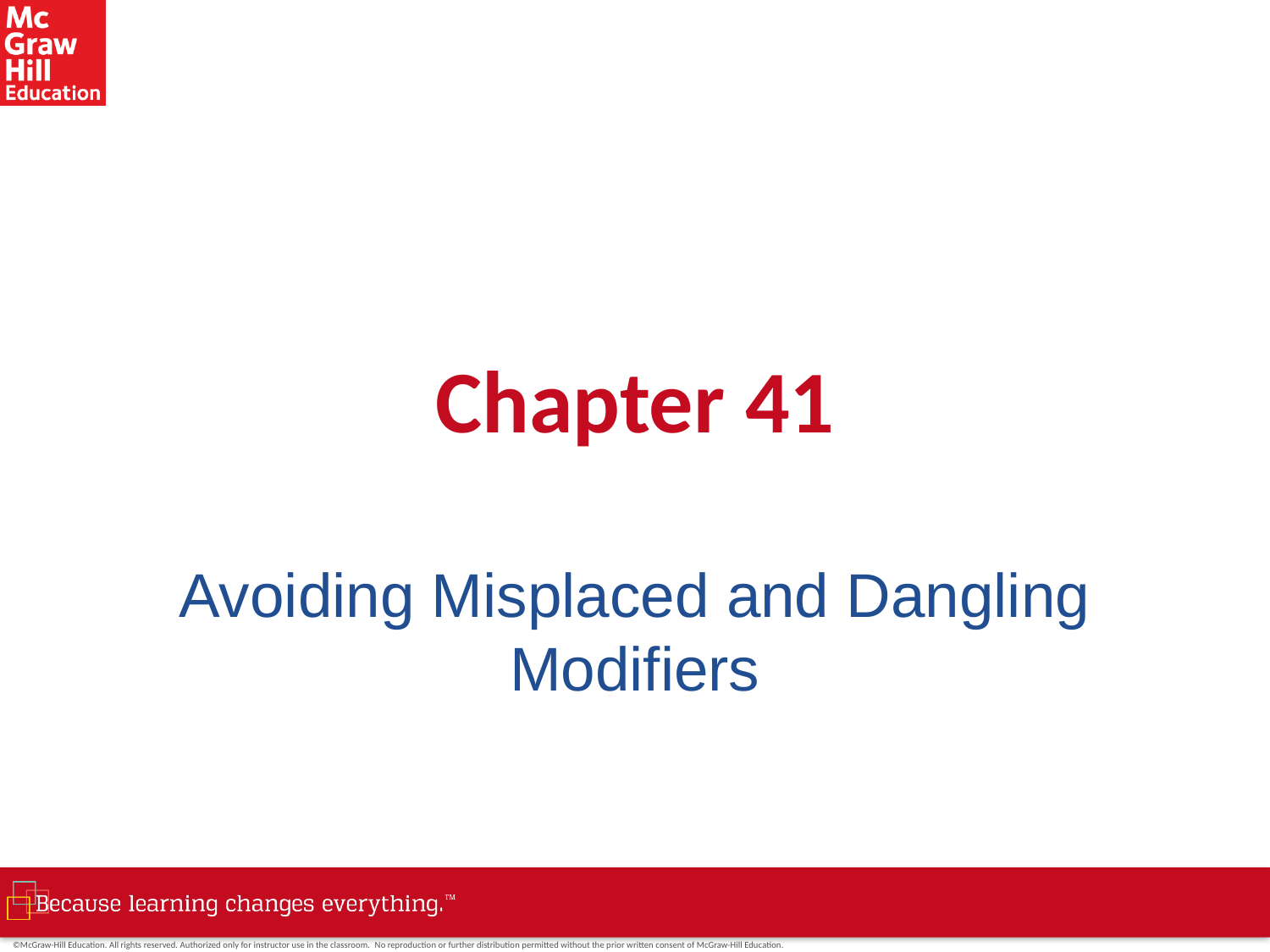

# Chapter 41
Avoiding Misplaced and Dangling Modifiers